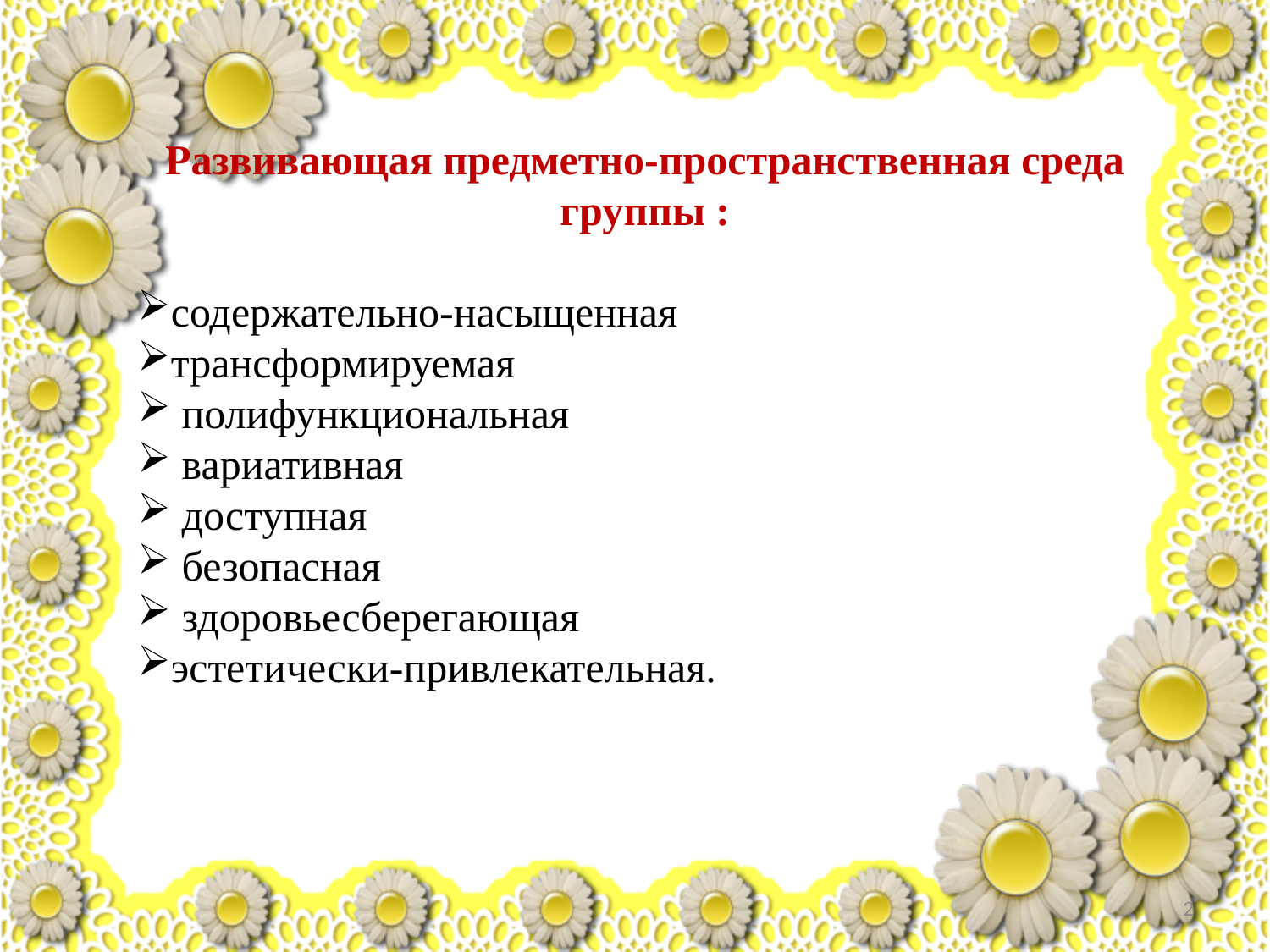

Развивающая предметно-пространственная среда группы :

содержательно-насыщенная
трансформируемая
 полифункциональная
 вариативная
 доступная
 безопасная
 здоровьесберегающая
эстетически-привлекательная.

2